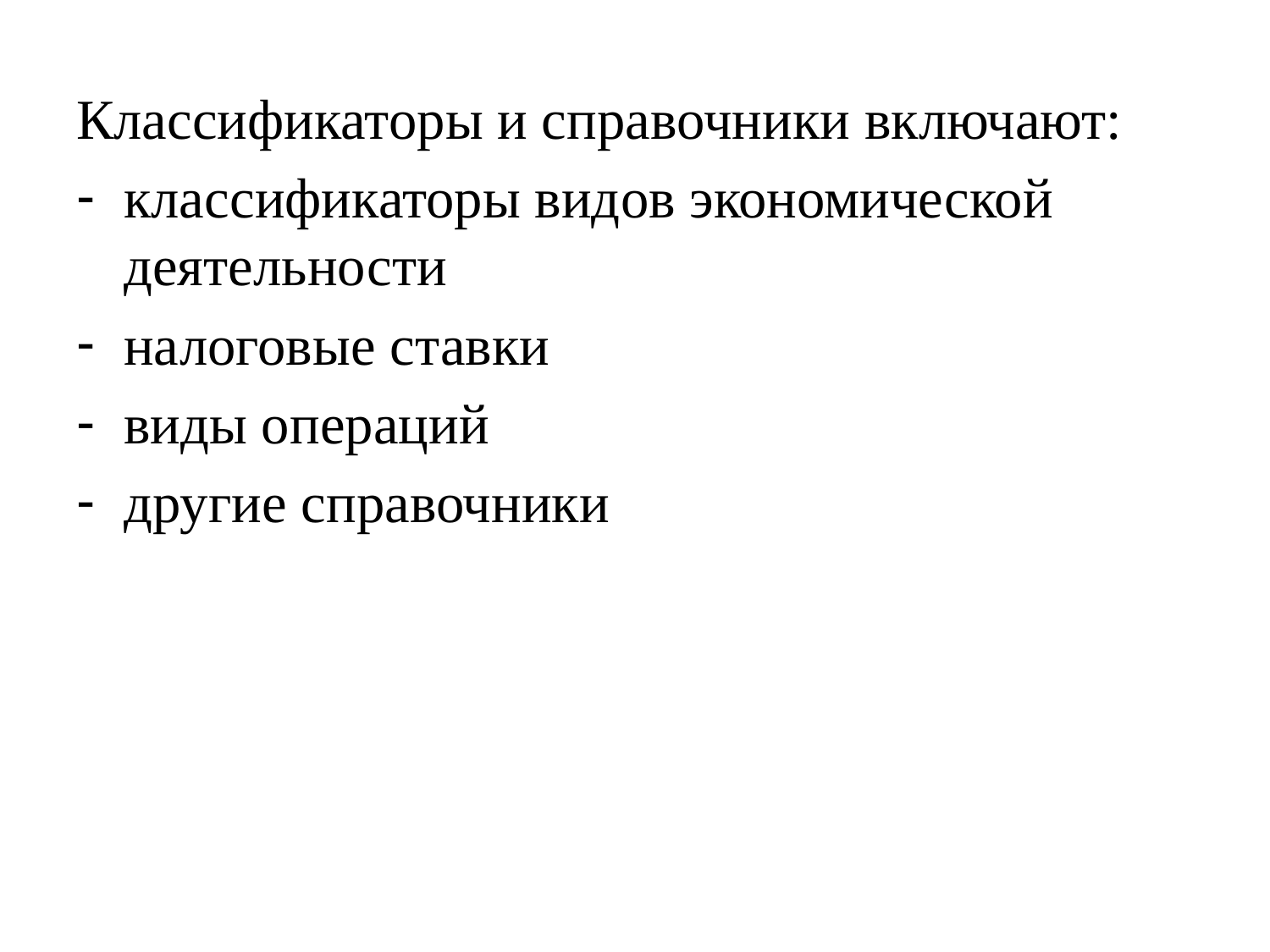

Классификаторы и справочники включают:
классификаторы видов экономической деятельности
налоговые ставки
виды операций
другие справочники